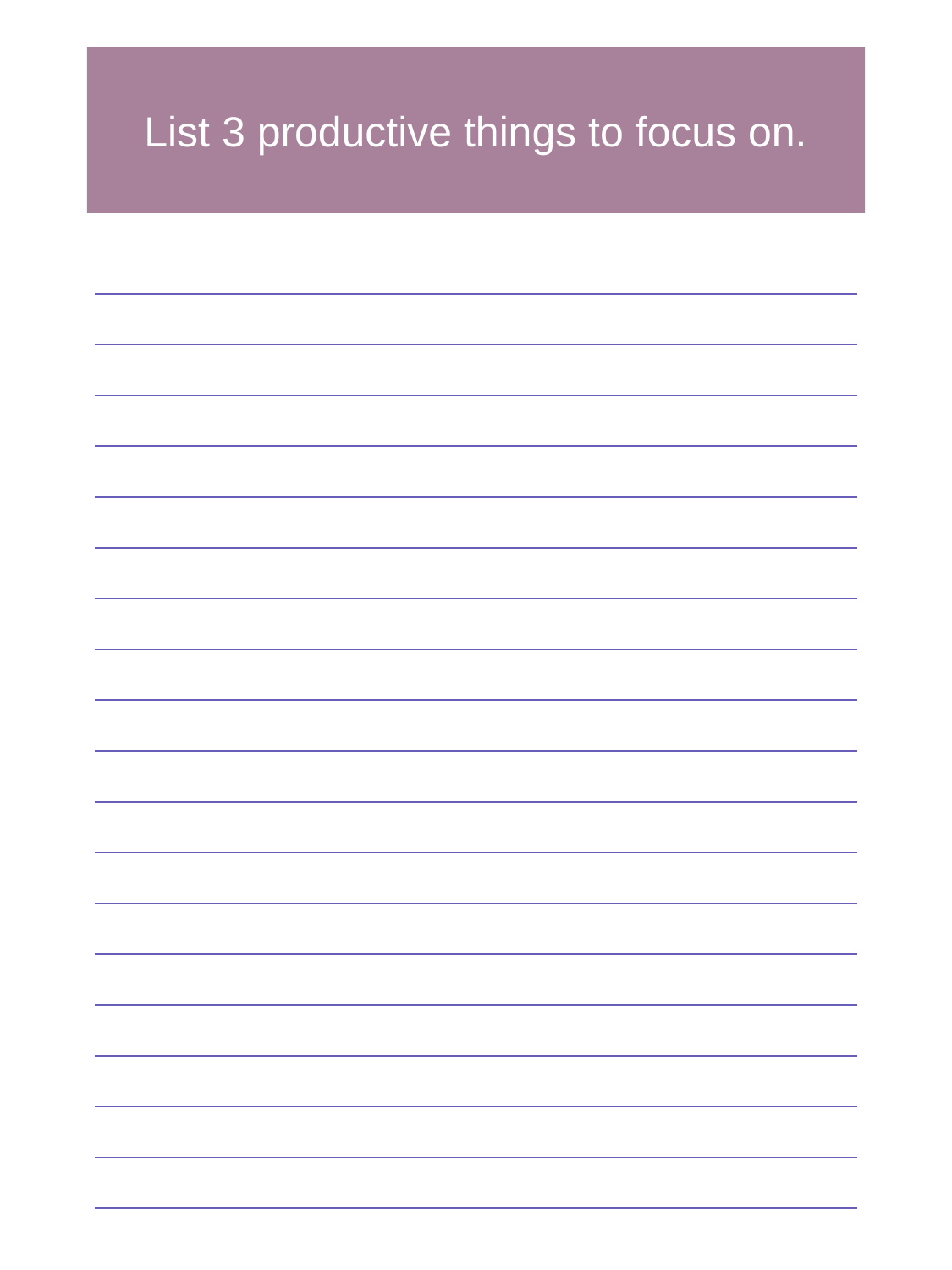

List 3 productive things to focus on.
|  |
| --- |
|  |
|  |
|  |
|  |
|  |
|  |
|  |
|  |
|  |
|  |
|  |
|  |
|  |
|  |
|  |
|  |
|  |